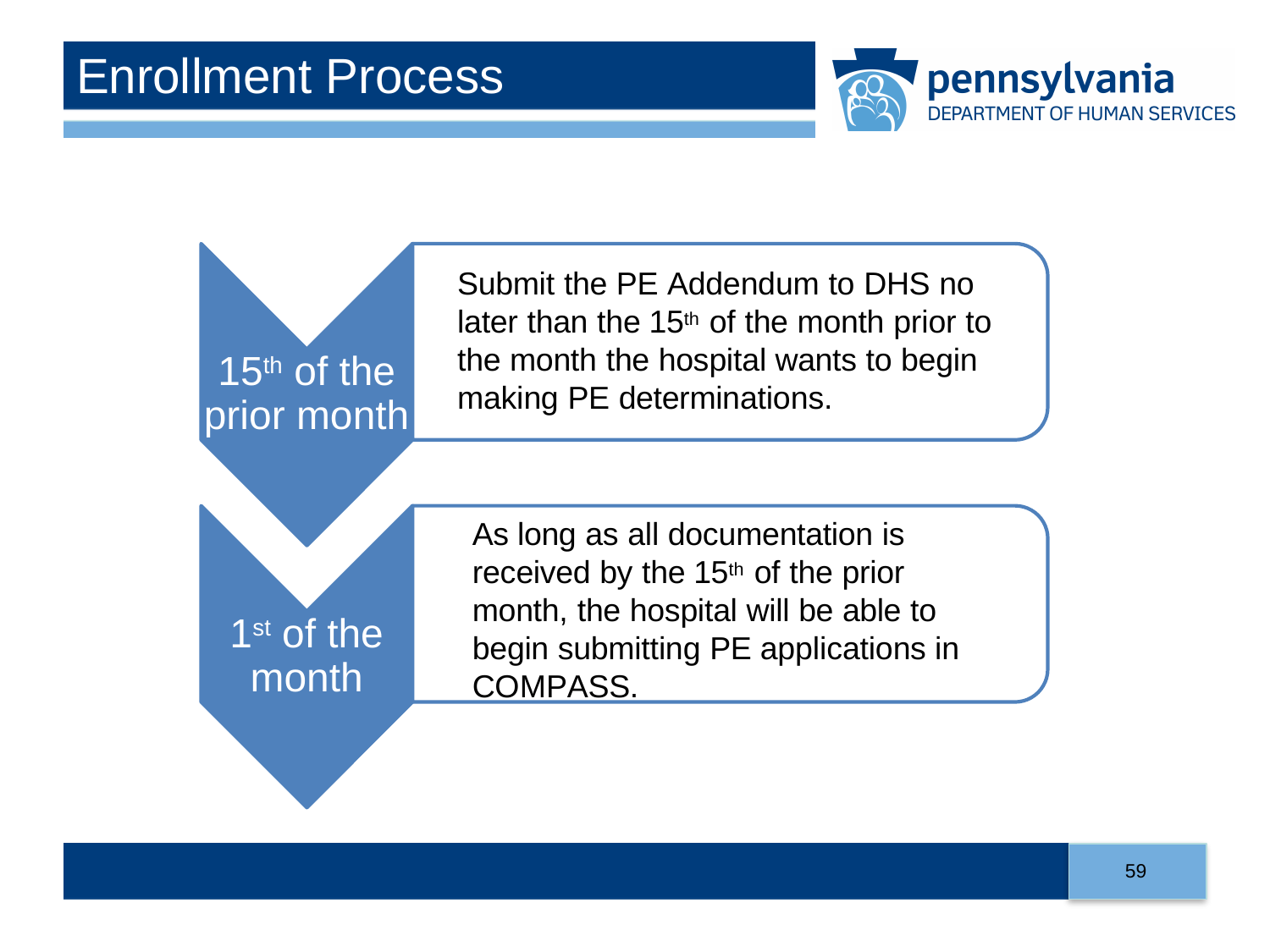

# Enrollment Process
15th of the prior month
1st of the month

Submit the PE Addendum to DHS no later than the 15th  of the month prior to the month the hospital wants to begin making PE determinations.
As long as all documentation is received by the 15th  of the prior month, the hospital will be able to begin submitting PE applications in COMPASS.
59